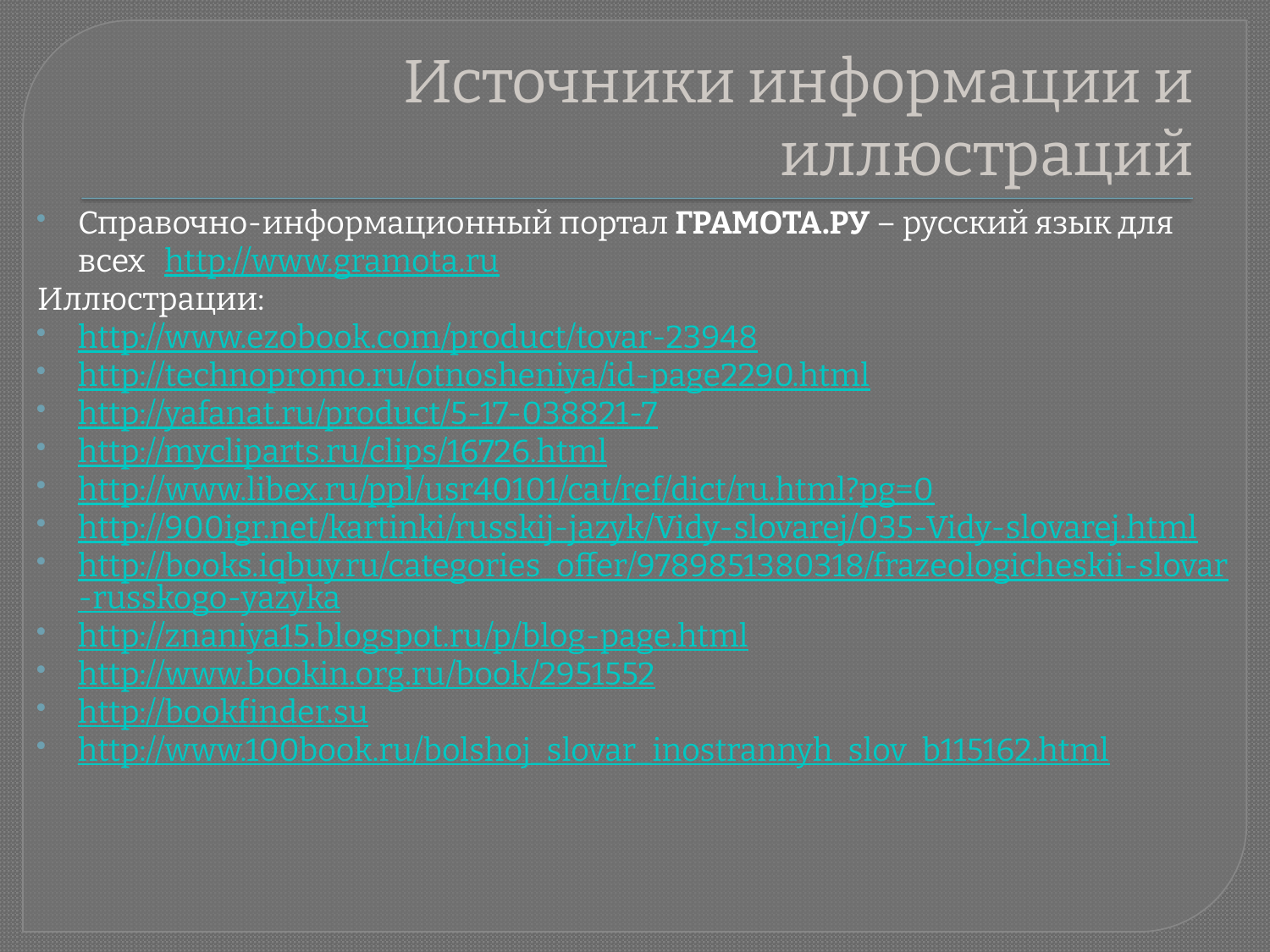

# Источники информации и иллюстраций
Справочно-информационный портал ГРАМОТА.РУ – русский язык для всех   http://www.gramota.ru
Иллюстрации:
http://www.ezobook.com/product/tovar-23948
http://technopromo.ru/otnosheniya/id-page2290.html
http://yafanat.ru/product/5-17-038821-7
http://mycliparts.ru/clips/16726.html
http://www.libex.ru/ppl/usr40101/cat/ref/dict/ru.html?pg=0
http://900igr.net/kartinki/russkij-jazyk/Vidy-slovarej/035-Vidy-slovarej.html
http://books.iqbuy.ru/categories_offer/9789851380318/frazeologicheskii-slovar-russkogo-yazyka
http://znaniya15.blogspot.ru/p/blog-page.html
http://www.bookin.org.ru/book/2951552
http://bookfinder.su
http://www.100book.ru/bolshoj_slovar_inostrannyh_slov_b115162.html